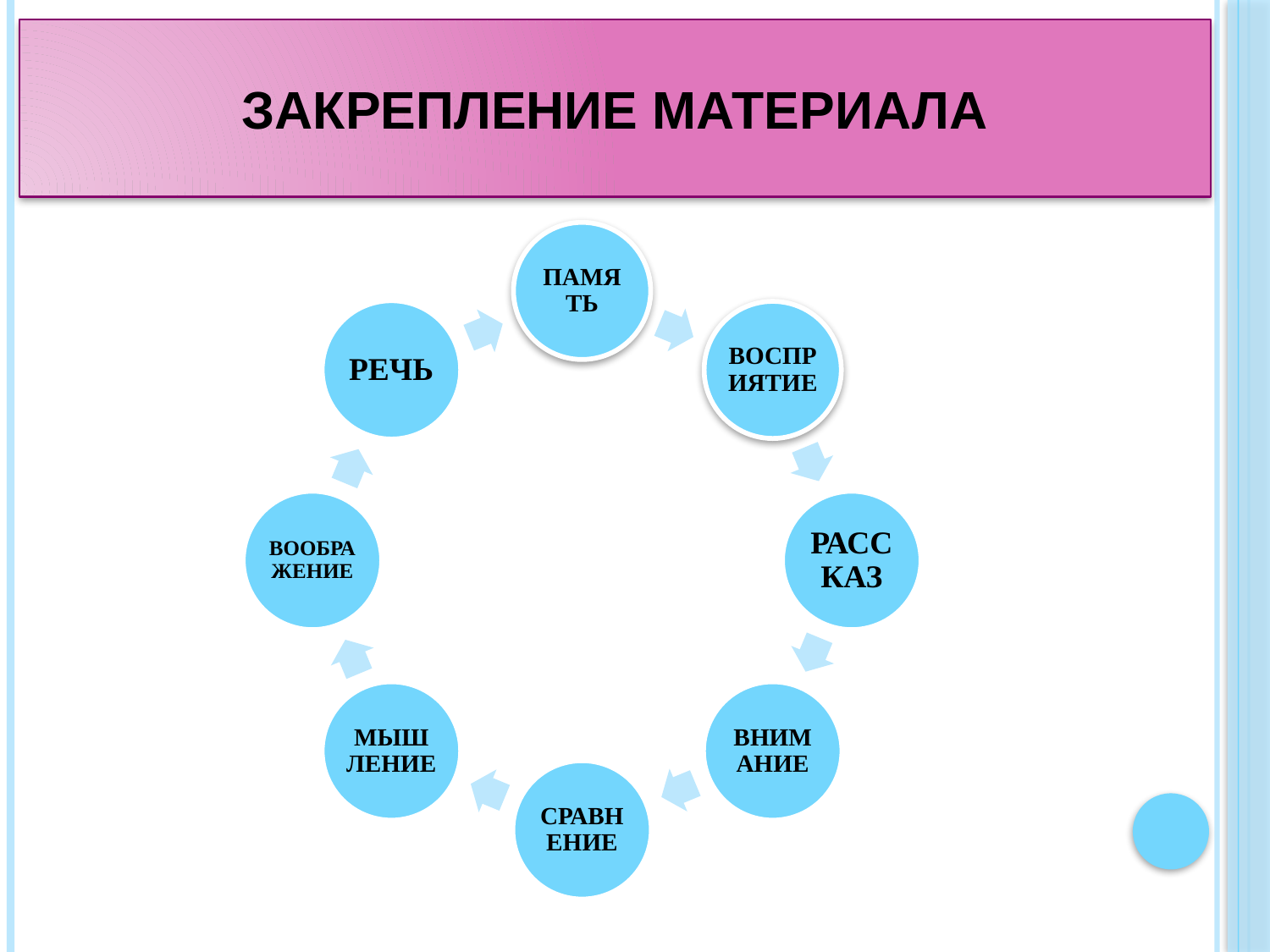

# Закрепление материала
ПАМЯТЬ

ВОСПРИЯТИЕ

РАССКАЗ

ВНИМАНИЕ

СРАВНЕНИЕ

МЫШЛЕНИЕ

ВООБРАЖЕНИЕ

РЕЧЬ